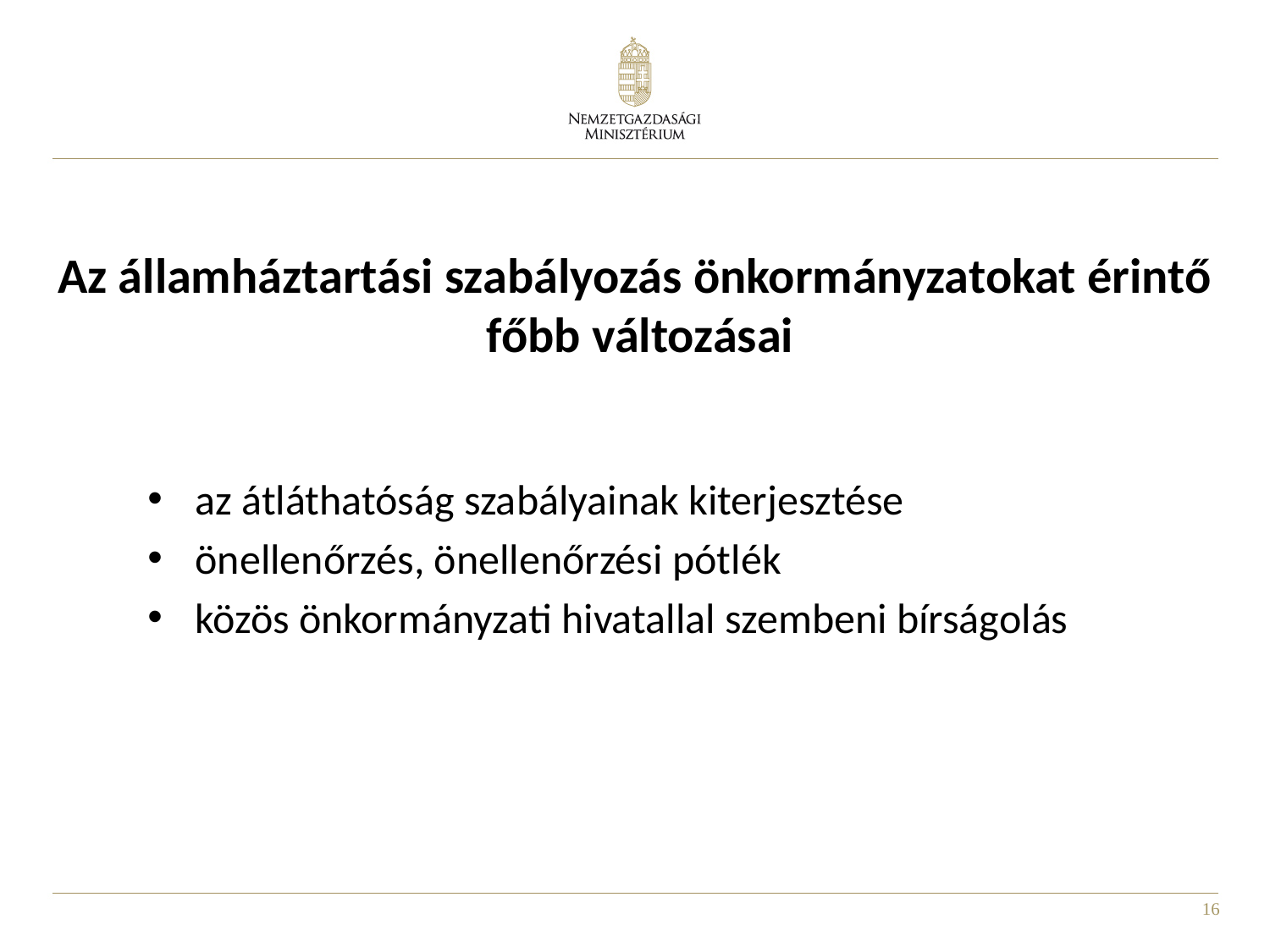

# Az államháztartási szabályozás önkormányzatokat érintő  főbb változásai
az átláthatóság szabályainak kiterjesztése
önellenőrzés, önellenőrzési pótlék
közös önkormányzati hivatallal szembeni bírságolás